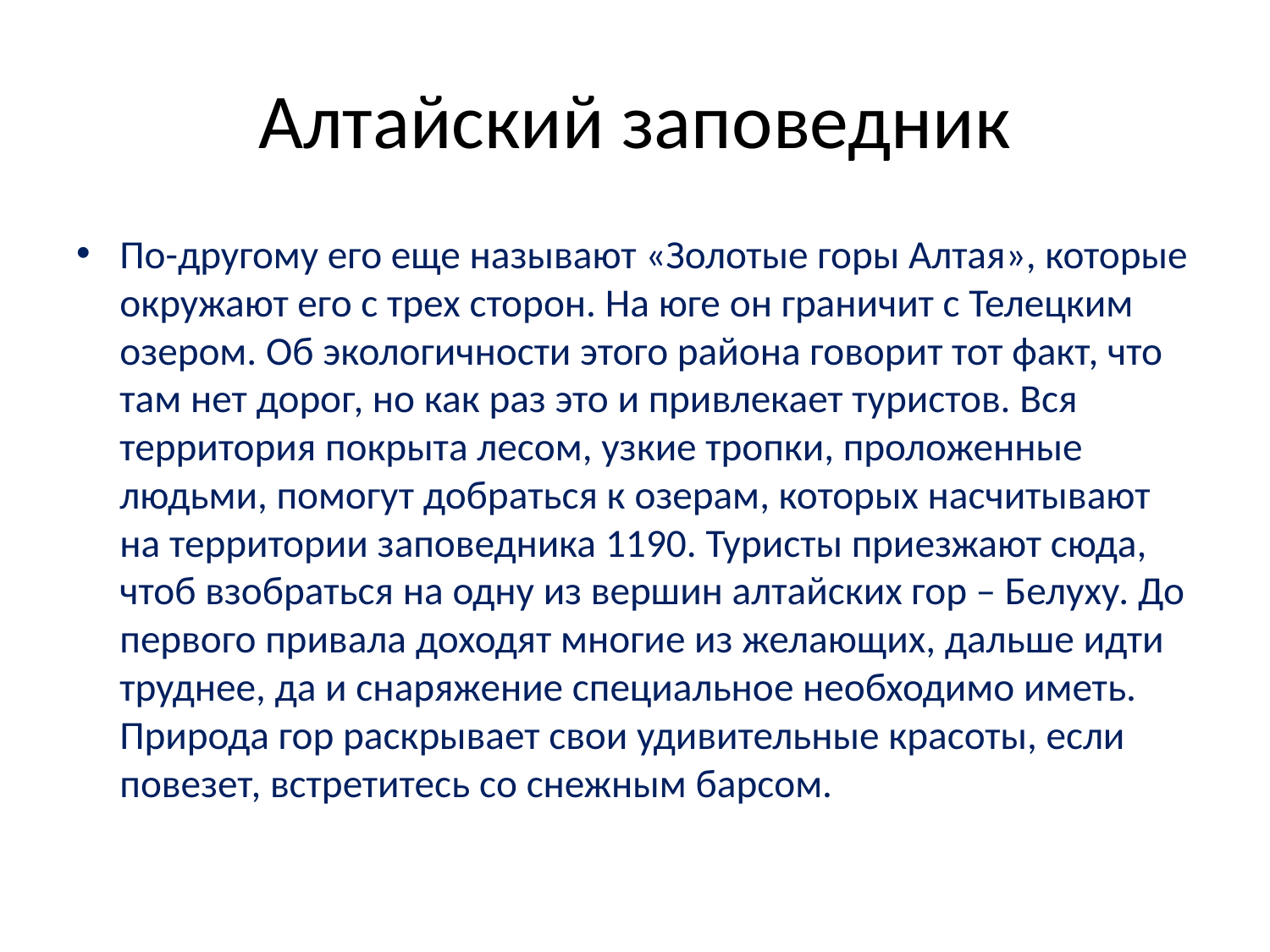

# Алтайский заповедник
По-другому его еще называют «Золотые горы Алтая», которые окружают его с трех сторон. На юге он граничит с Телецким озером. Об экологичности этого района говорит тот факт, что там нет дорог, но как раз это и привлекает туристов. Вся территория покрыта лесом, узкие тропки, проложенные людьми, помогут добраться к озерам, которых насчитывают на территории заповедника 1190. Туристы приезжают сюда, чтоб взобраться на одну из вершин алтайских гор – Белуху. До первого привала доходят многие из желающих, дальше идти труднее, да и снаряжение специальное необходимо иметь. Природа гор раскрывает свои удивительные красоты, если повезет, встретитесь со снежным барсом.